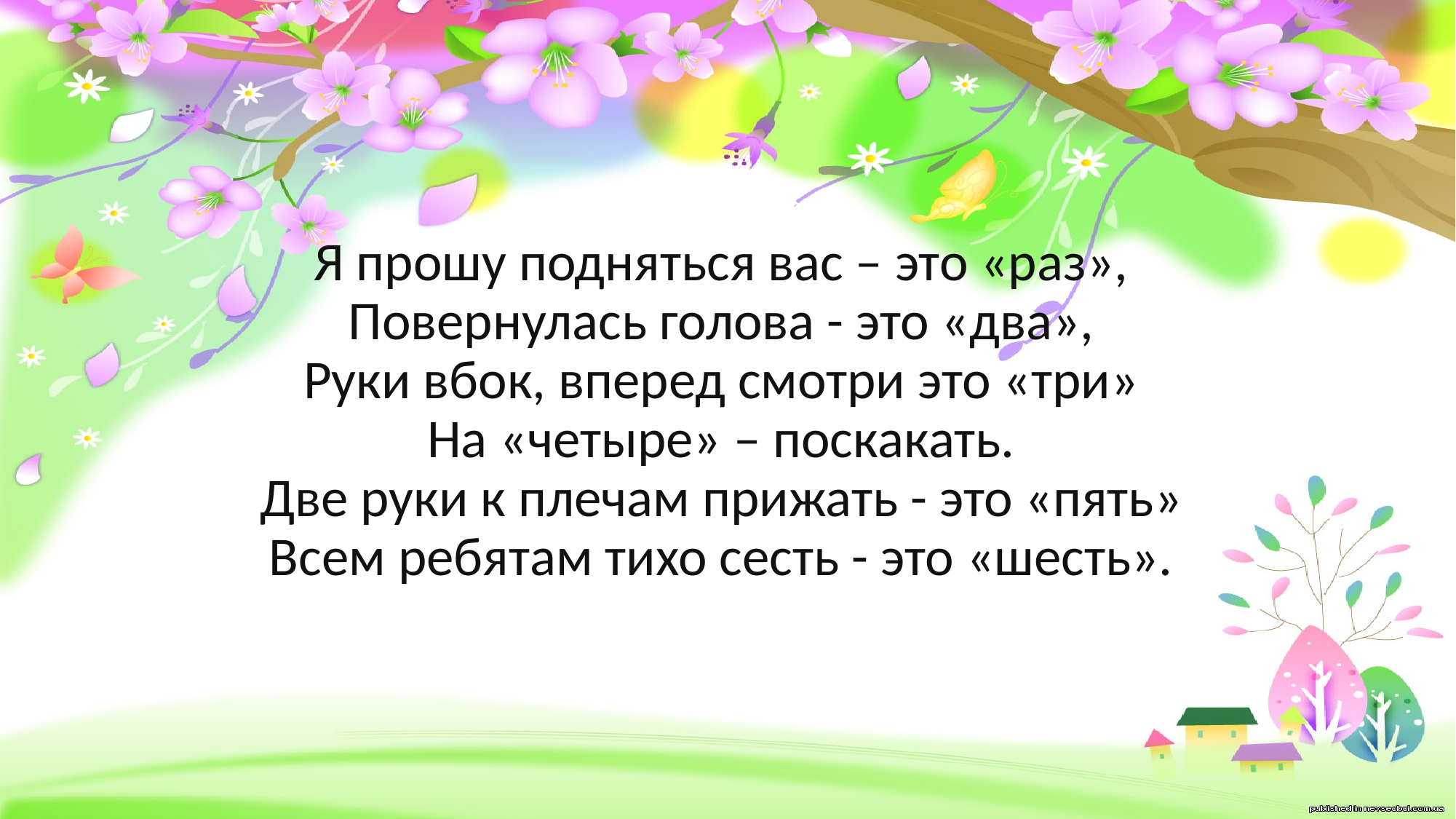

# Я прошу подняться вас – это «раз», Повернулась голова - это «два», Руки вбок, вперед смотри это «три» На «четыре» – поскакать. Две руки к плечам прижать - это «пять» Всем ребятам тихо сесть - это «шесть».